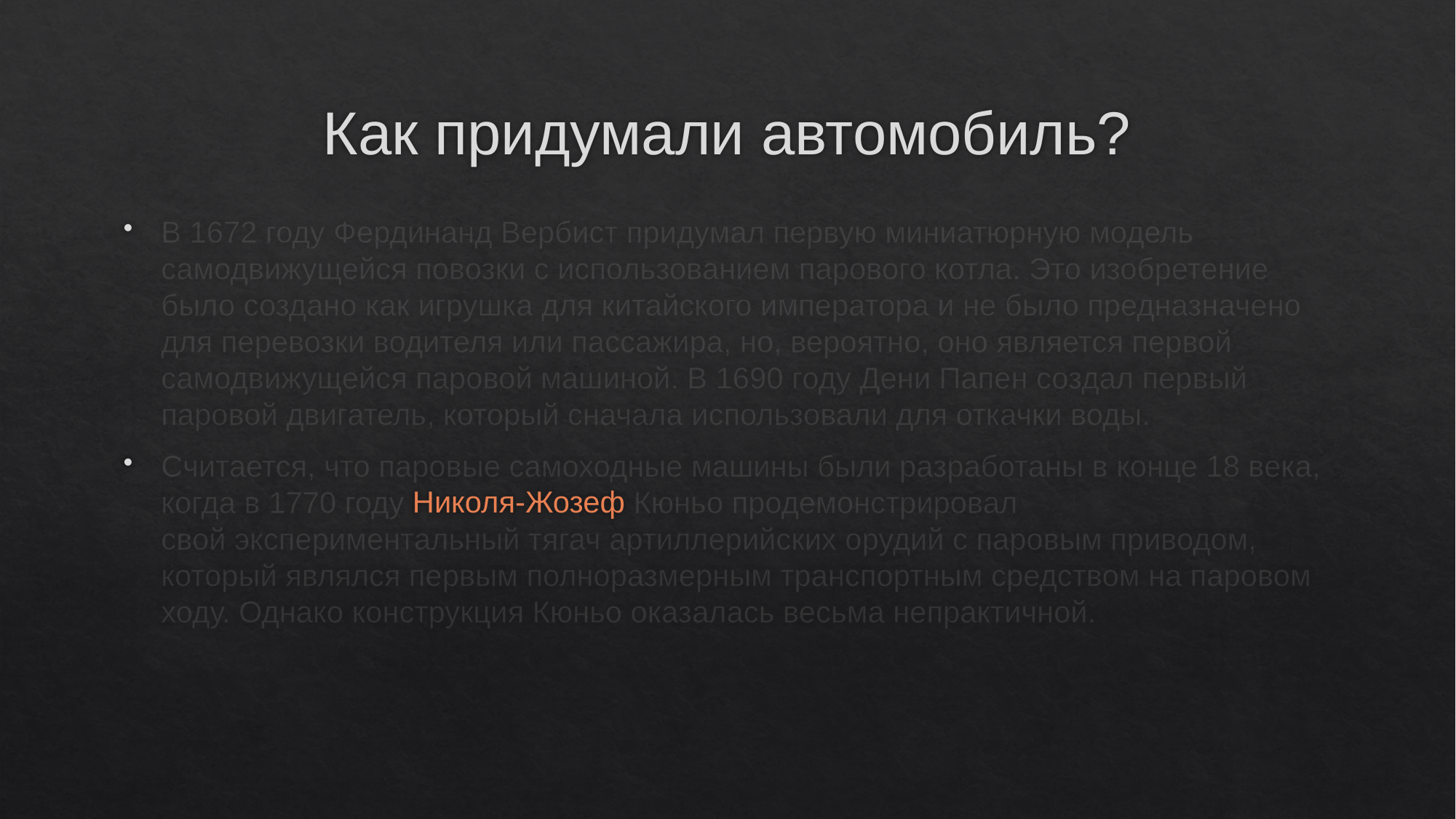

# Как придумали автомобиль?
В 1672 году Фердинанд Вербист придумал первую миниатюрную модель самодвижущейся повозки с использованием парового котла. Это изобретение было создано как игрушка для китайского императора и не было предназначено для перевозки водителя или пассажира, но, вероятно, оно является первой самодвижущейся паровой машиной. В 1690 году Дени Папен создал первый паровой двигатель, который сначала использовали для откачки воды.
Считается, что паровые самоходные машины были разработаны в конце 18 века, когда в 1770 году Николя-Жозеф Кюньо продемонстрировал свой экспериментальный тягач артиллерийских орудий с паровым приводом, который являлся первым полноразмерным транспортным средством на паровом ходу. Однако конструкция Кюньо оказалась весьма непрактичной.